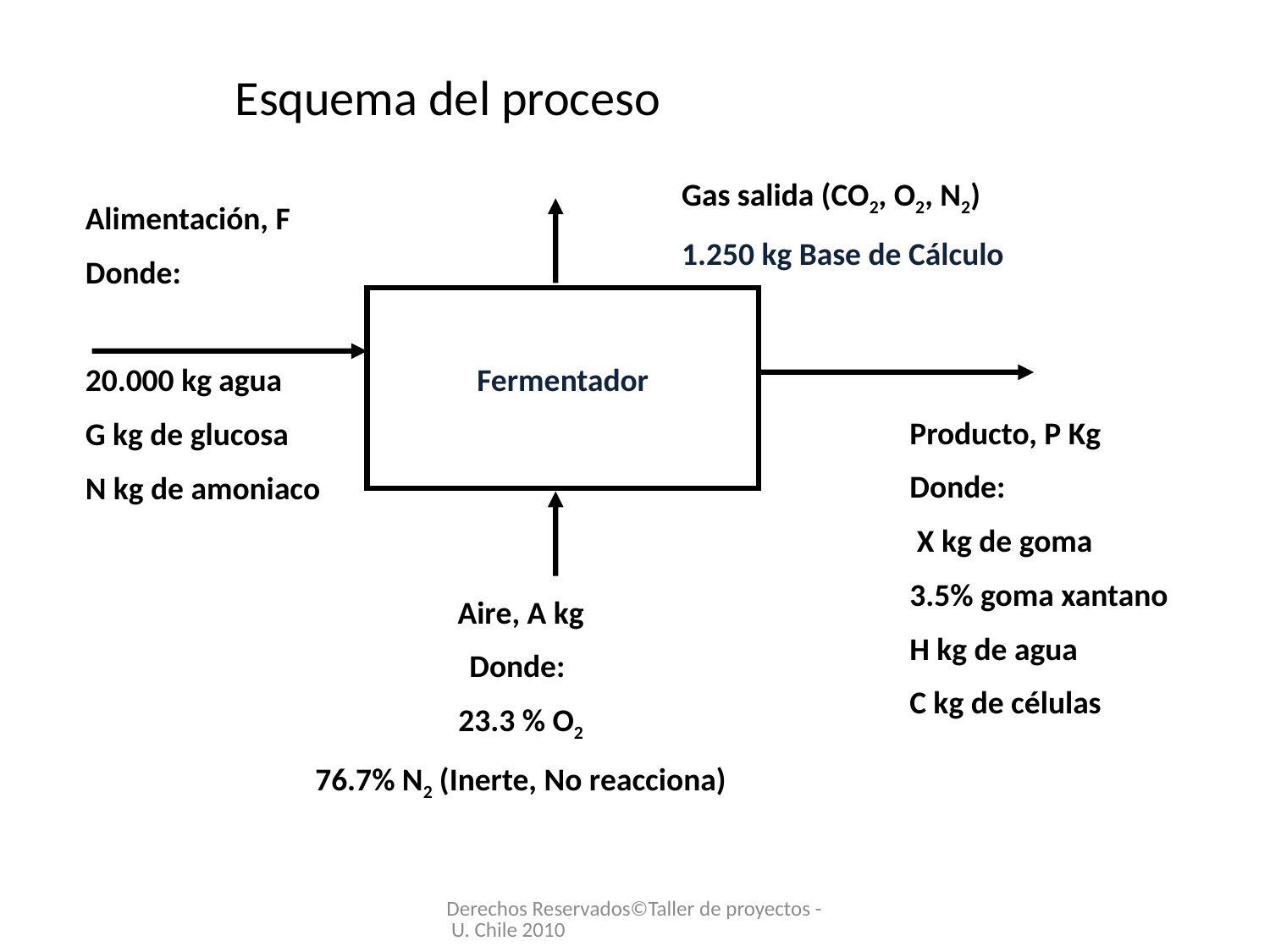

Esquema del proceso
Gas salida (CO2, O2, N2)
1.250 kg Base de Cálculo
Alimentación, F
Donde:

20.000 kg agua
G kg de glucosa
N kg de amoniaco

Fermentador

Producto, P Kg
Donde:
 X kg de goma
3.5% goma xantano
H kg de agua
C kg de células

Aire, A kg
Donde:
23.3 % O2
76.7% N2 (Inerte, No reacciona)
Derechos Reservados©Taller de proyectos - U. Chile 2010